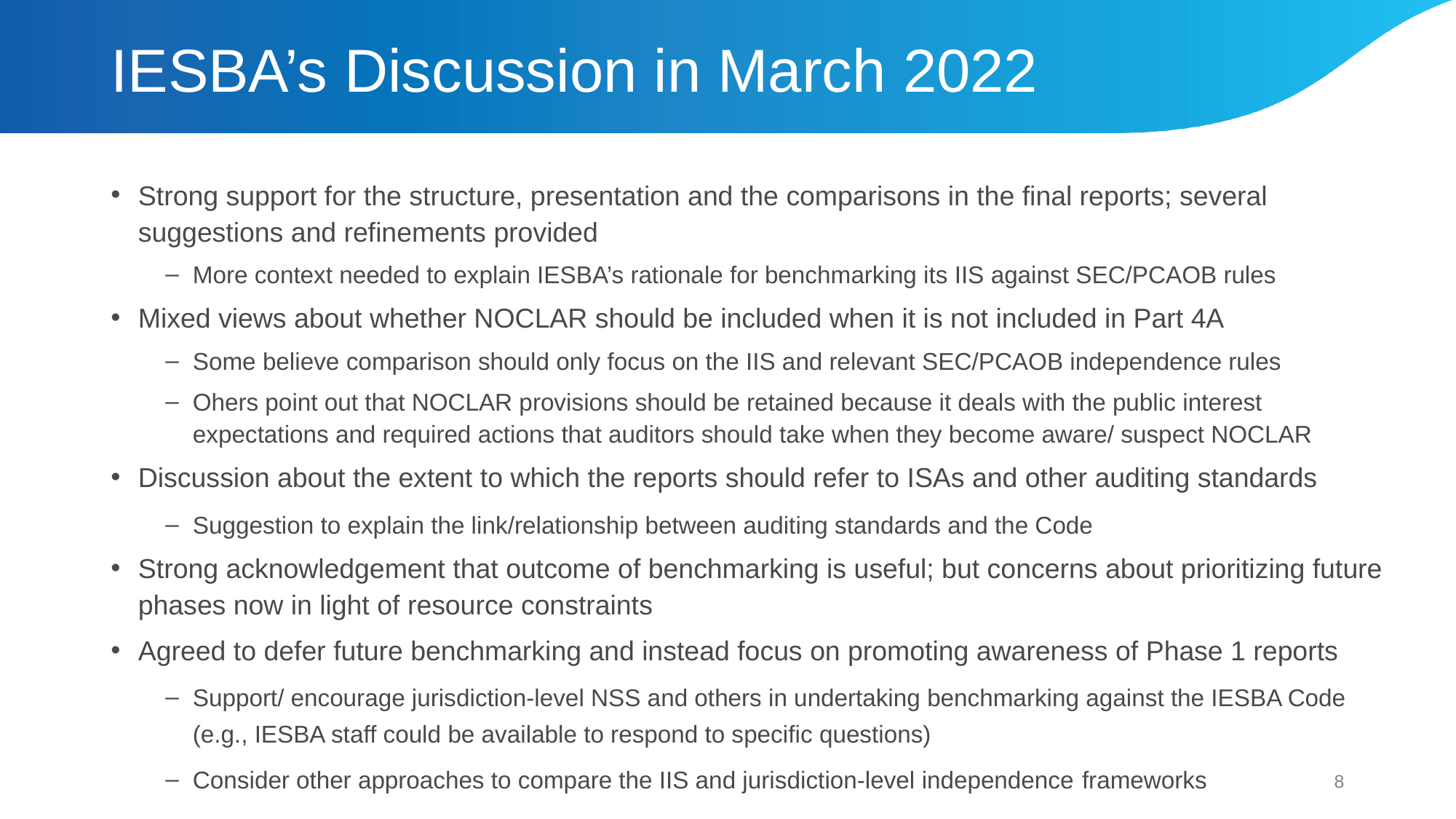

# IESBA’s Discussion in March 2022
Strong support for the structure, presentation and the comparisons in the final reports; several suggestions and refinements provided
More context needed to explain IESBA’s rationale for benchmarking its IIS against SEC/PCAOB rules
Mixed views about whether NOCLAR should be included when it is not included in Part 4A
Some believe comparison should only focus on the IIS and relevant SEC/PCAOB independence rules
Ohers point out that NOCLAR provisions should be retained because it deals with the public interest expectations and required actions that auditors should take when they become aware/ suspect NOCLAR
Discussion about the extent to which the reports should refer to ISAs and other auditing standards
Suggestion to explain the link/relationship between auditing standards and the Code
Strong acknowledgement that outcome of benchmarking is useful; but concerns about prioritizing future phases now in light of resource constraints
Agreed to defer future benchmarking and instead focus on promoting awareness of Phase 1 reports
Support/ encourage jurisdiction-level NSS and others in undertaking benchmarking against the IESBA Code (e.g., IESBA staff could be available to respond to specific questions)
Consider other approaches to compare the IIS and jurisdiction-level independence frameworks
8